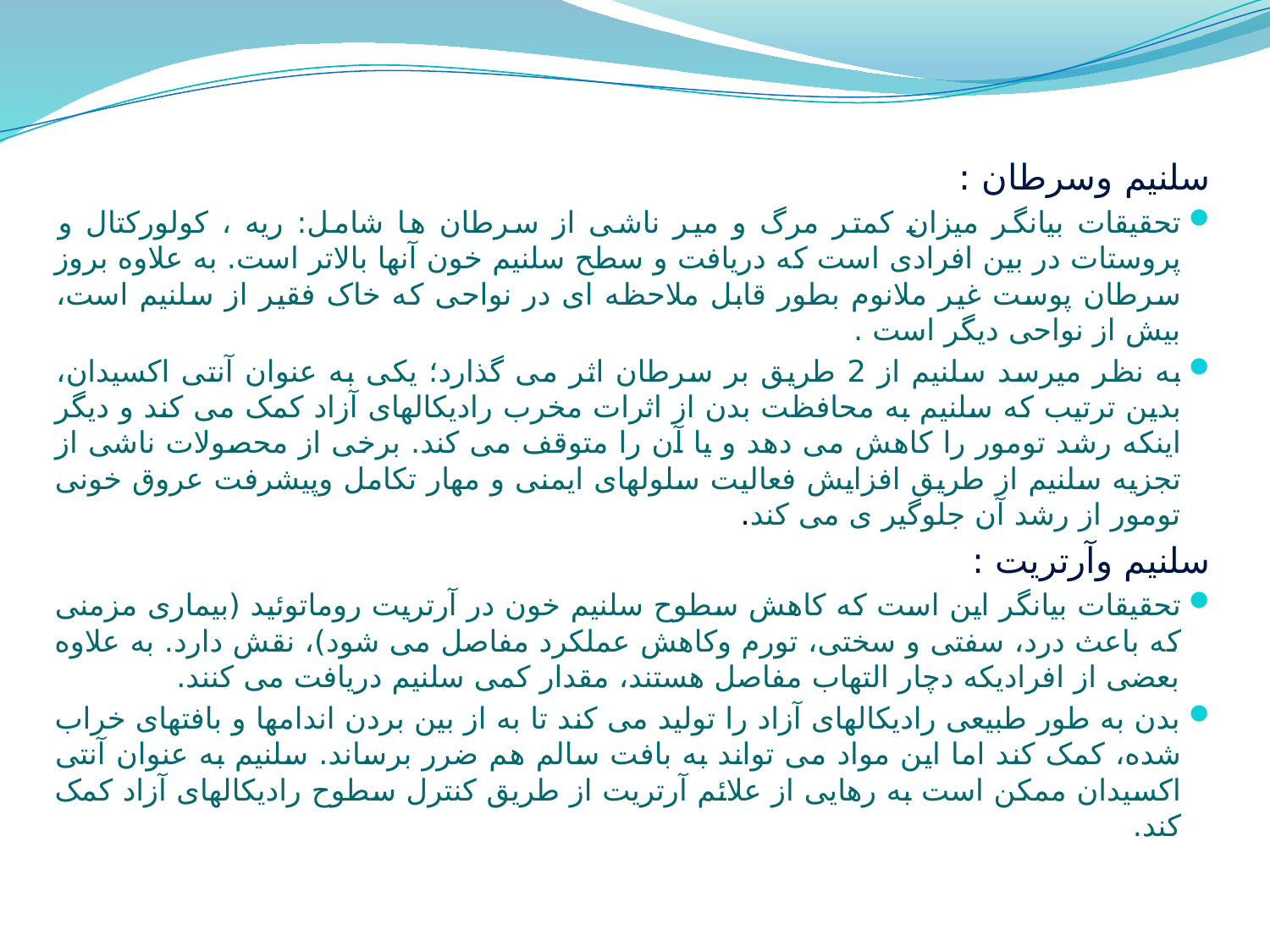

سلنیم وسرطان :
تحقیقات بیانگر میزان کمتر مرگ و میر ناشی از سرطان ها شامل: ریه ، کولورکتال و پروستات در بین افرادی است که دریافت و سطح سلنیم خون آنها بالاتر است. به علاوه بروز سرطان پوست غیر ملانوم بطور قابل ملاحظه ای در نواحی که خاک فقیر از سلنیم است، بیش از نواحی دیگر است .
به نظر میرسد سلنیم از 2 طریق بر سرطان اثر می گذارد؛ یکی به عنوان آنتی اکسیدان، بدین ترتیب که سلنیم به محافظت بدن از اثرات مخرب رادیکالهای آزاد کمک می کند و دیگر اینکه رشد تومور را کاهش می دهد و یا آن را متوقف می کند. برخی از محصولات ناشی از تجزیه سلنیم از طریق افزایش فعالیت سلولهای ایمنی و مهار تکامل وپیشرفت عروق خونی تومور از رشد آن جلوگیر ی می کند.
سلنیم وآرتریت :
تحقیقات بیانگر این است که کاهش سطوح سلنیم خون در آرتریت روماتوئید (بیماری مزمنی که باعث درد، سفتی و سختی، تورم وکاهش عملکرد مفاصل می شود)، نقش دارد. به علاوه بعضی از افرادیکه دچار التهاب مفاصل هستند، مقدار کمی سلنیم دریافت می کنند.
بدن به طور طبیعی رادیکالهای آزاد را تولید می کند تا به از بین بردن اندامها و بافتهای خراب شده، کمک کند اما این مواد می تواند به بافت سالم هم ضرر برساند. سلنیم به عنوان آنتی اکسیدان ممکن است به رهایی از علائم آرتریت از طریق کنترل سطوح رادیکالهای آزاد کمک کند.